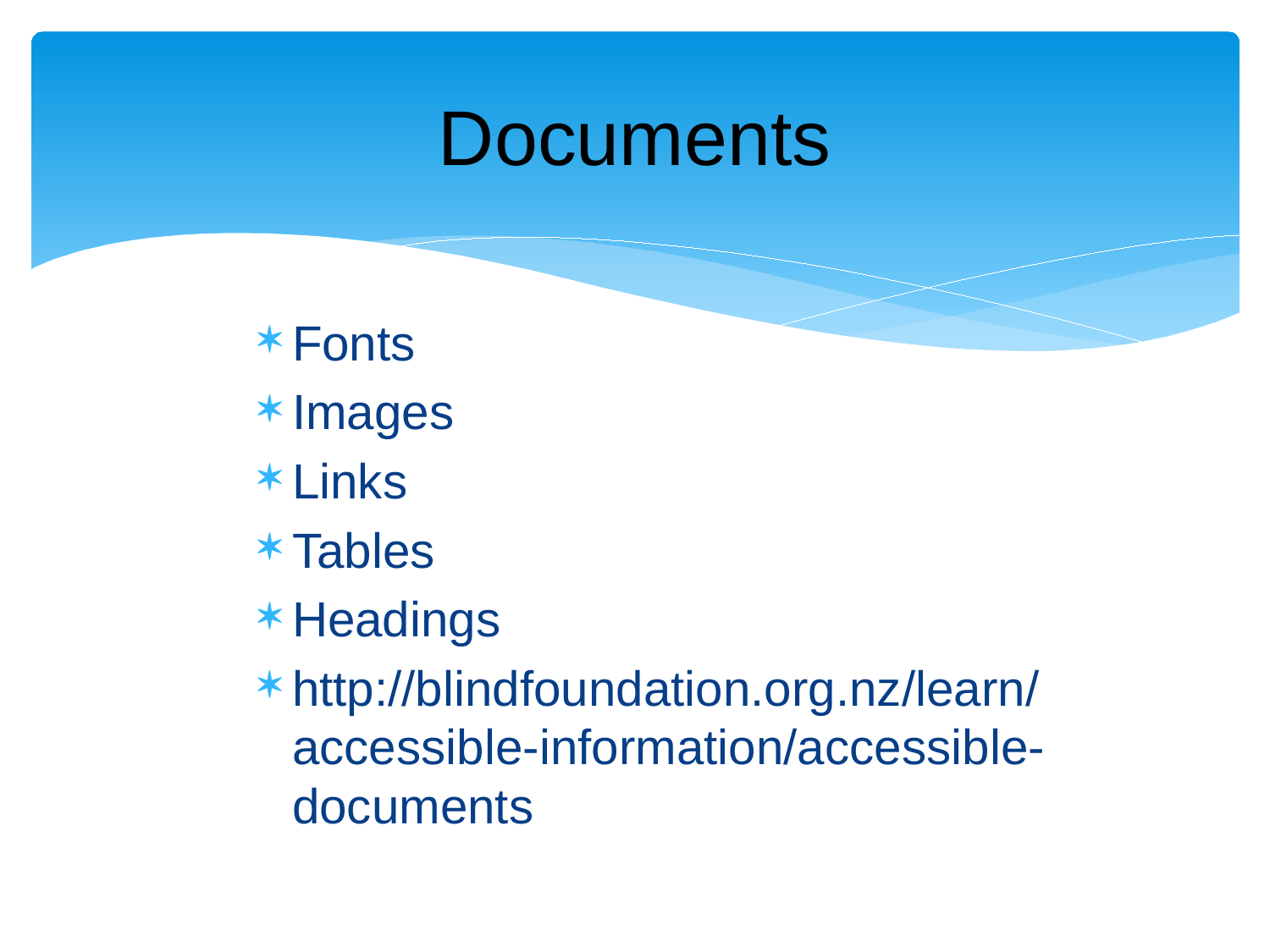

# Documents

Fonts
Images
Links
Tables
Headings
http://blindfoundation.org.nz/learn/accessible-information/accessible-documents